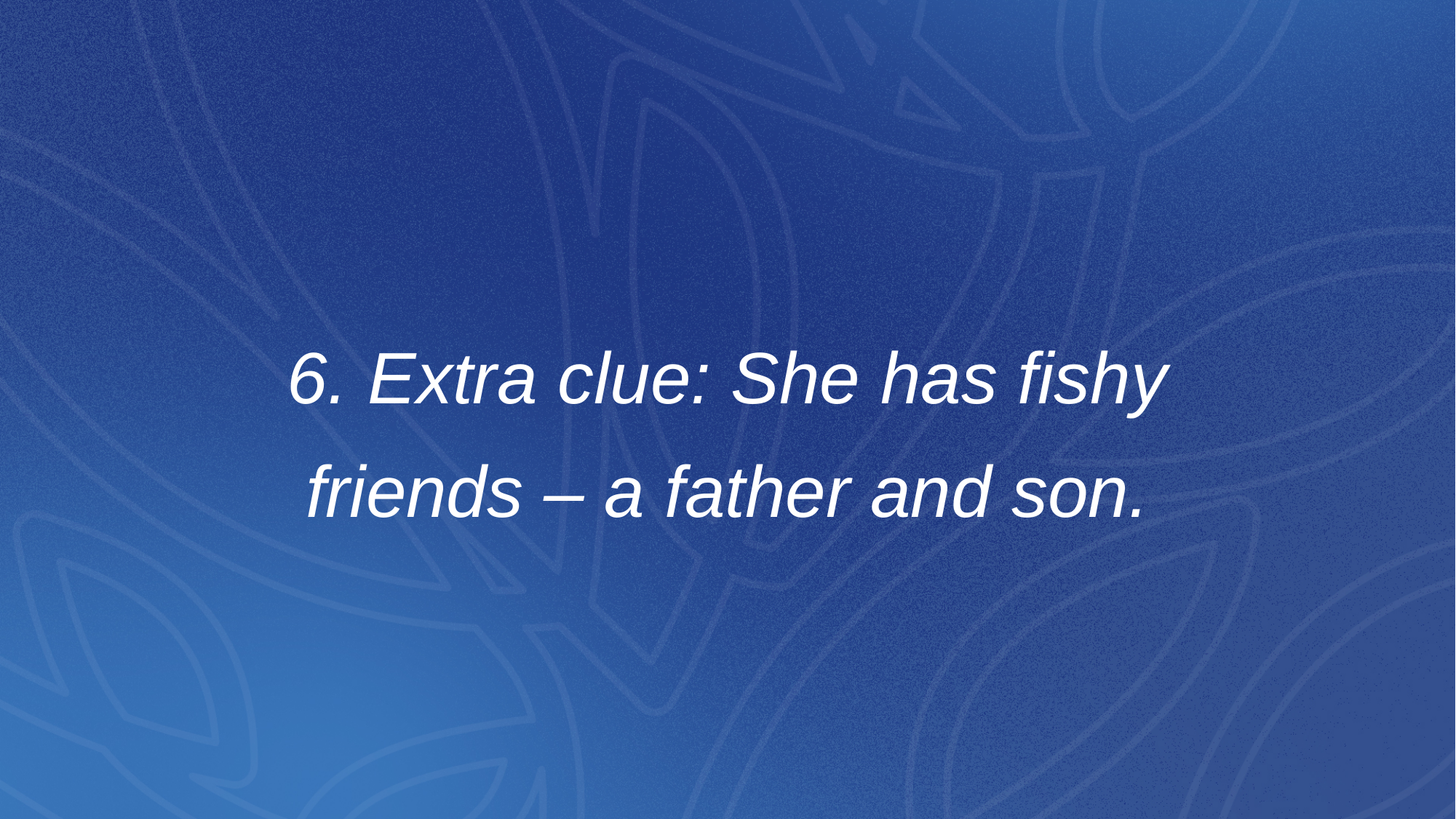

# 6. Extra clue: She has fishy friends – a father and son.